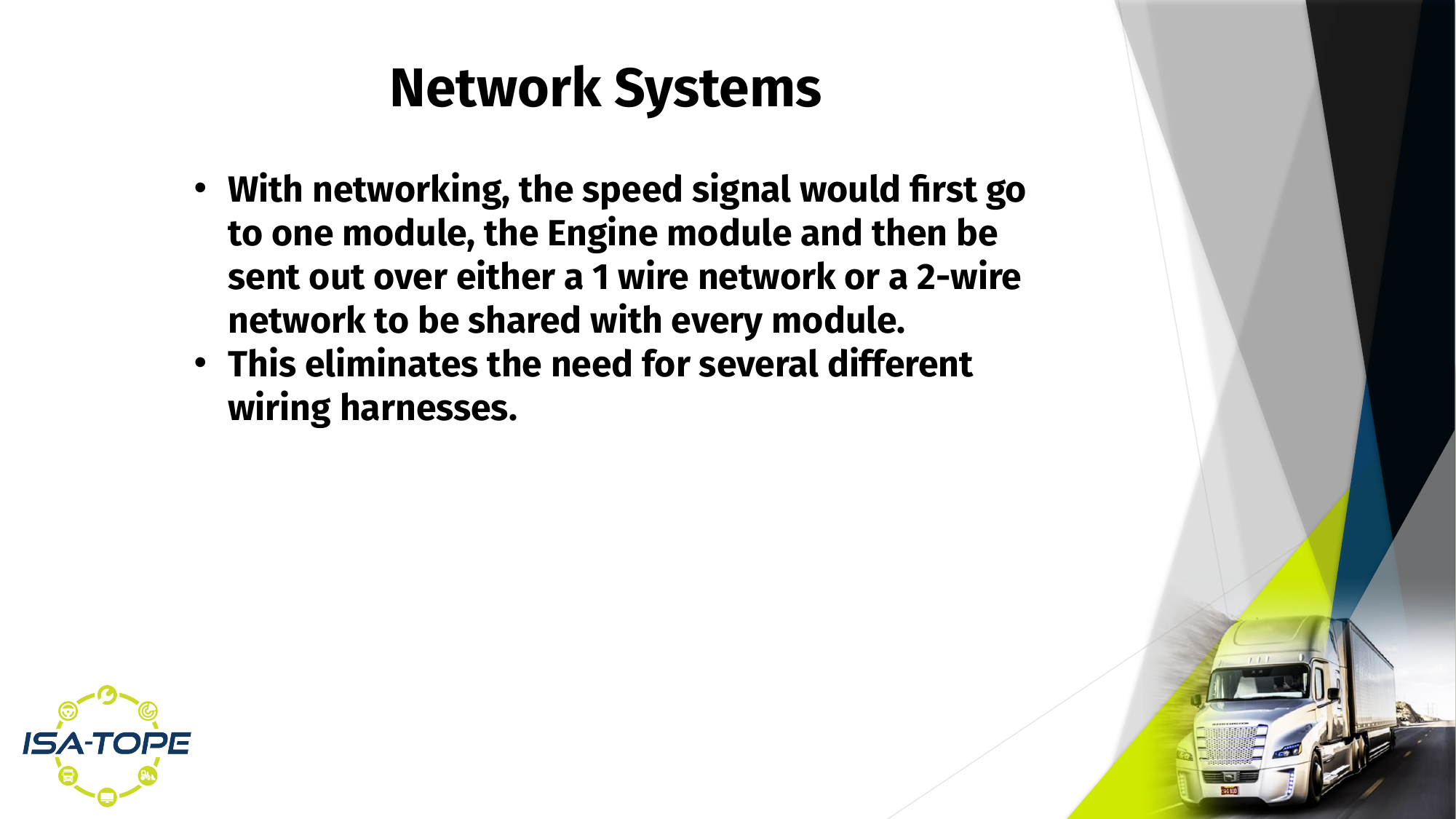

Network Systems

With networking, the speed signal would first go to one module, the Engine module and then be sent out over either a 1 wire network or a 2-wire network to be shared with every module.
This eliminates the need for several different wiring harnesses.